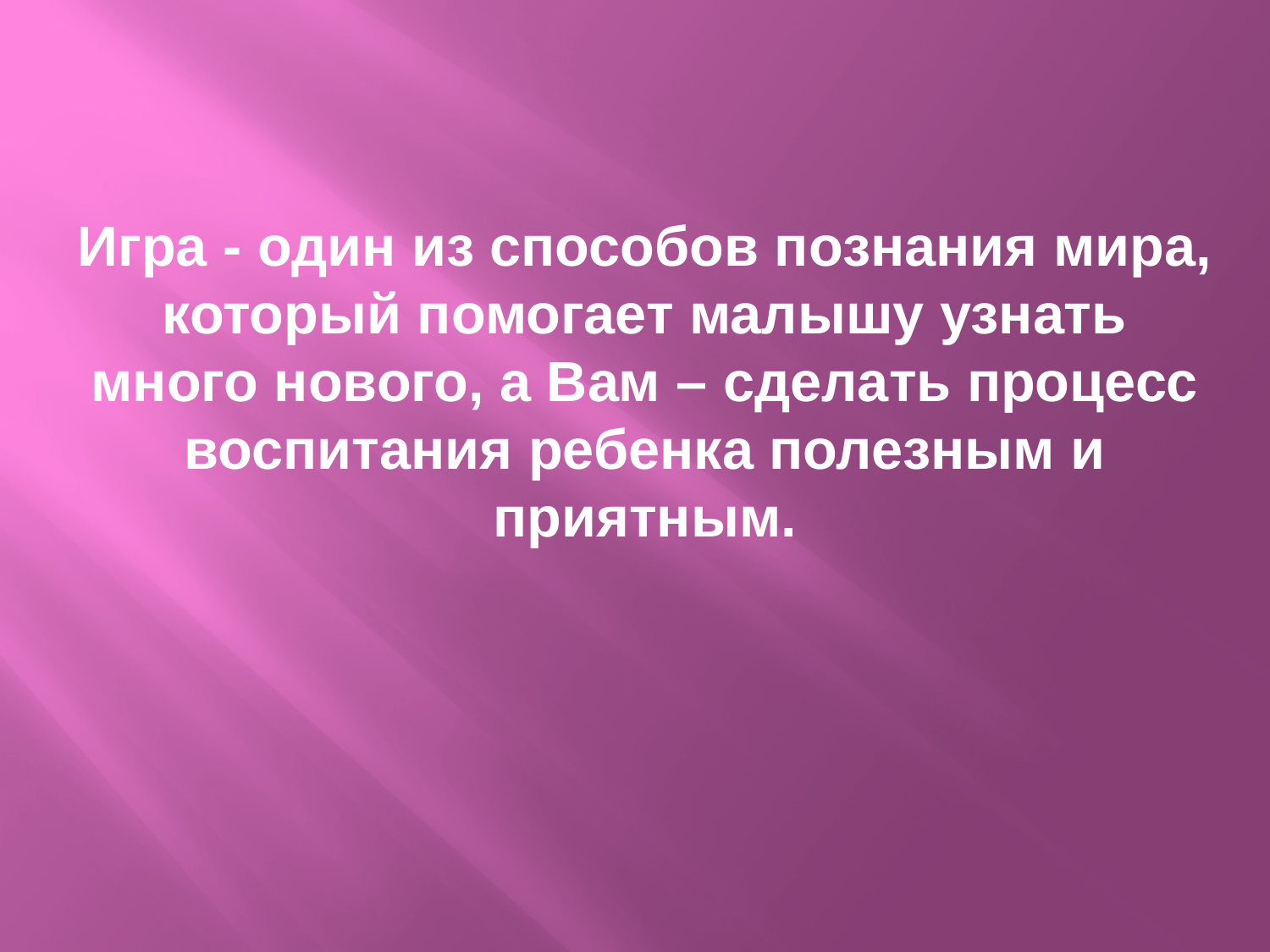

# Игра - один из способов познания мира, который помогает малышу узнать много нового, а Вам – сделать процесс воспитания ребенка полезным и приятным.